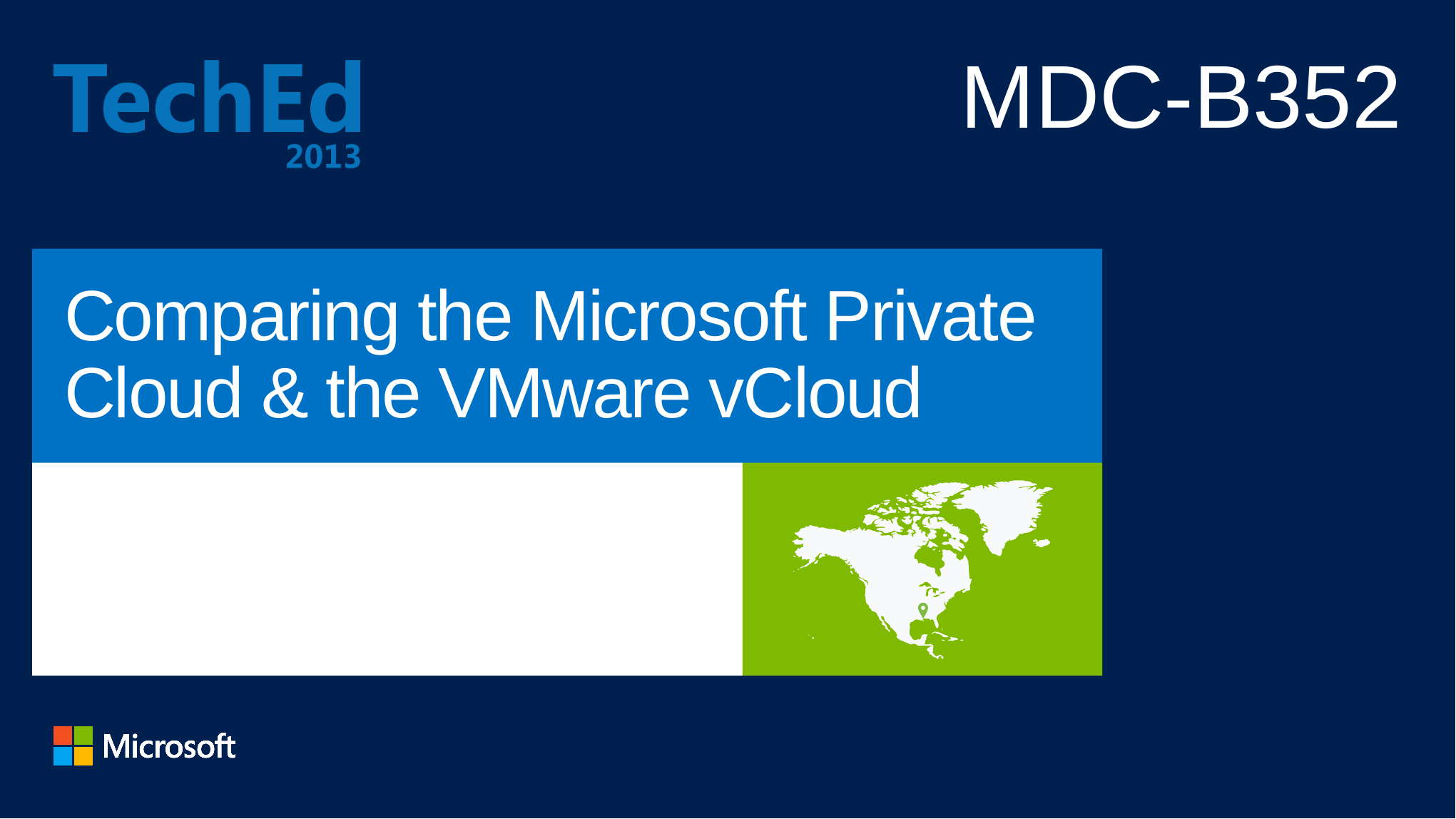

MDC-B352
# Comparing the Microsoft Private Cloud & the VMware vCloud
Matt McSpirit
Technical Product Manager
Microsoft